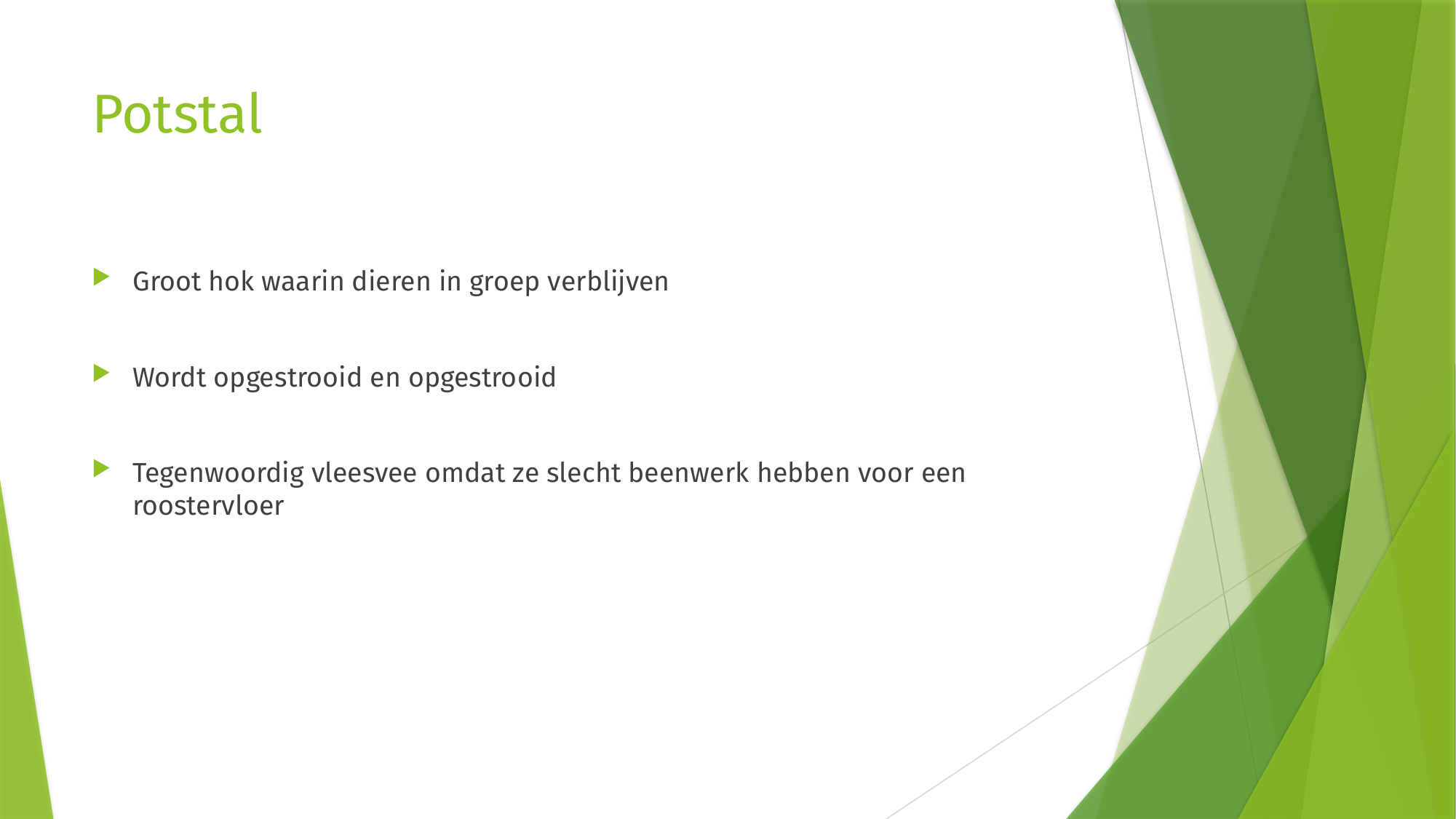

# Potstal
Groot hok waarin dieren in groep verblijven

Wordt opgestrooid en opgestrooid

Tegenwoordig vleesvee omdat ze slecht beenwerk hebben voor een roostervloer